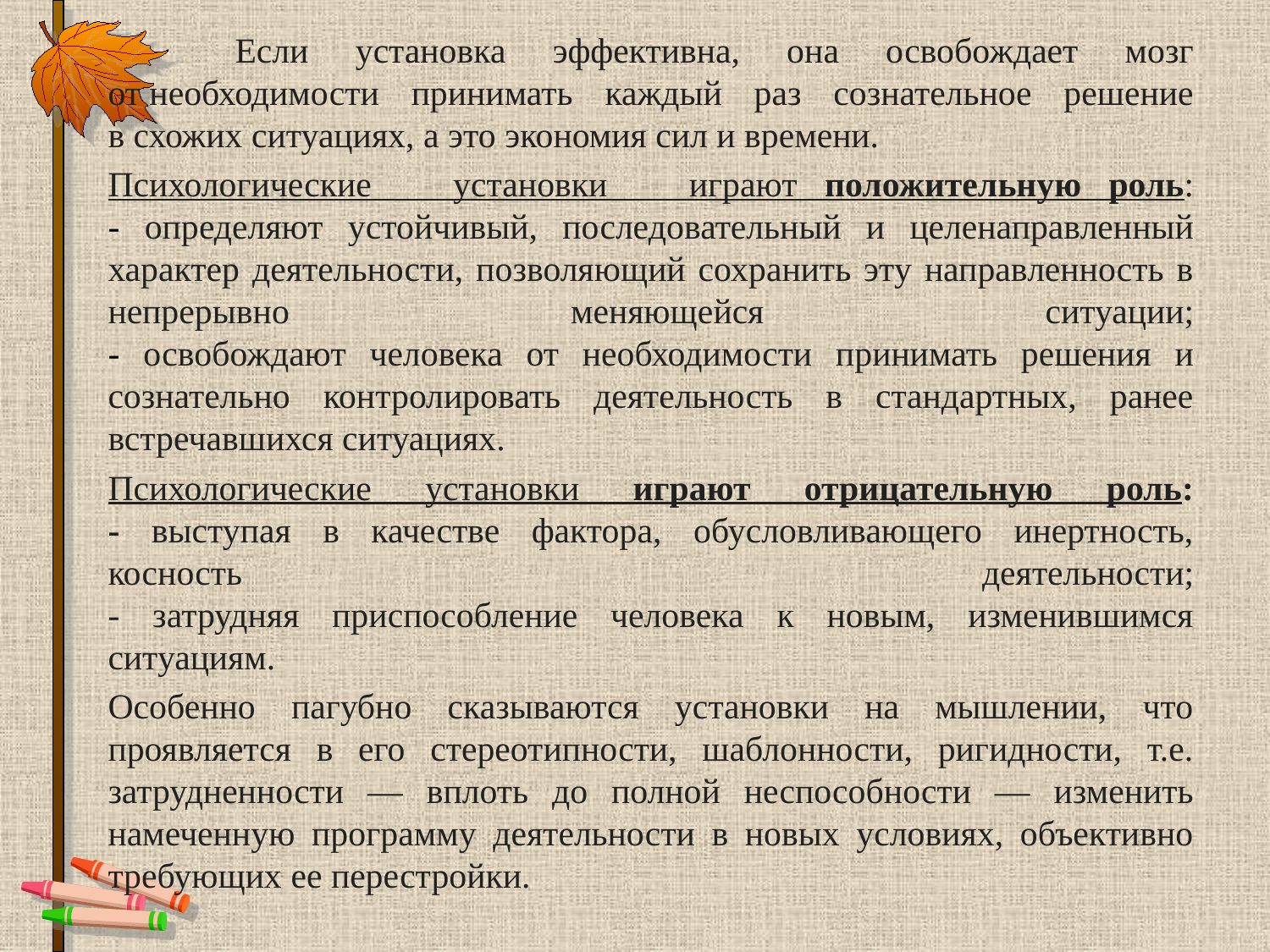

Если установка эффективна, она освобождает мозг от необходимости принимать каждый раз сознательное решение в схожих ситуациях, а это экономия сил и времени.
Психологические   установки   играют положительную роль:
- определяют устойчивый, последовательный и целенаправленный характер деятельности, позволяющий сохранить эту направленность в непрерывно меняющейся ситуации;
- освобождают человека от необходимости принимать решения и сознательно контролировать деятельность в стандартных, ранее встречавшихся ситуациях.
Психологические установки играют отрицательную роль:
- выступая в качестве фактора, обусловливающего инертность, косность деятельности;
- затрудняя приспособление человека к новым, изменившимся ситуациям.
Особенно пагубно сказываются установки на мышлении, что проявляется в его стереотипности, шаблонности, ригидности, т.е. затрудненности — вплоть до полной неспособности — изменить намеченную программу деятельности в новых условиях, объективно требующих ее перестройки.